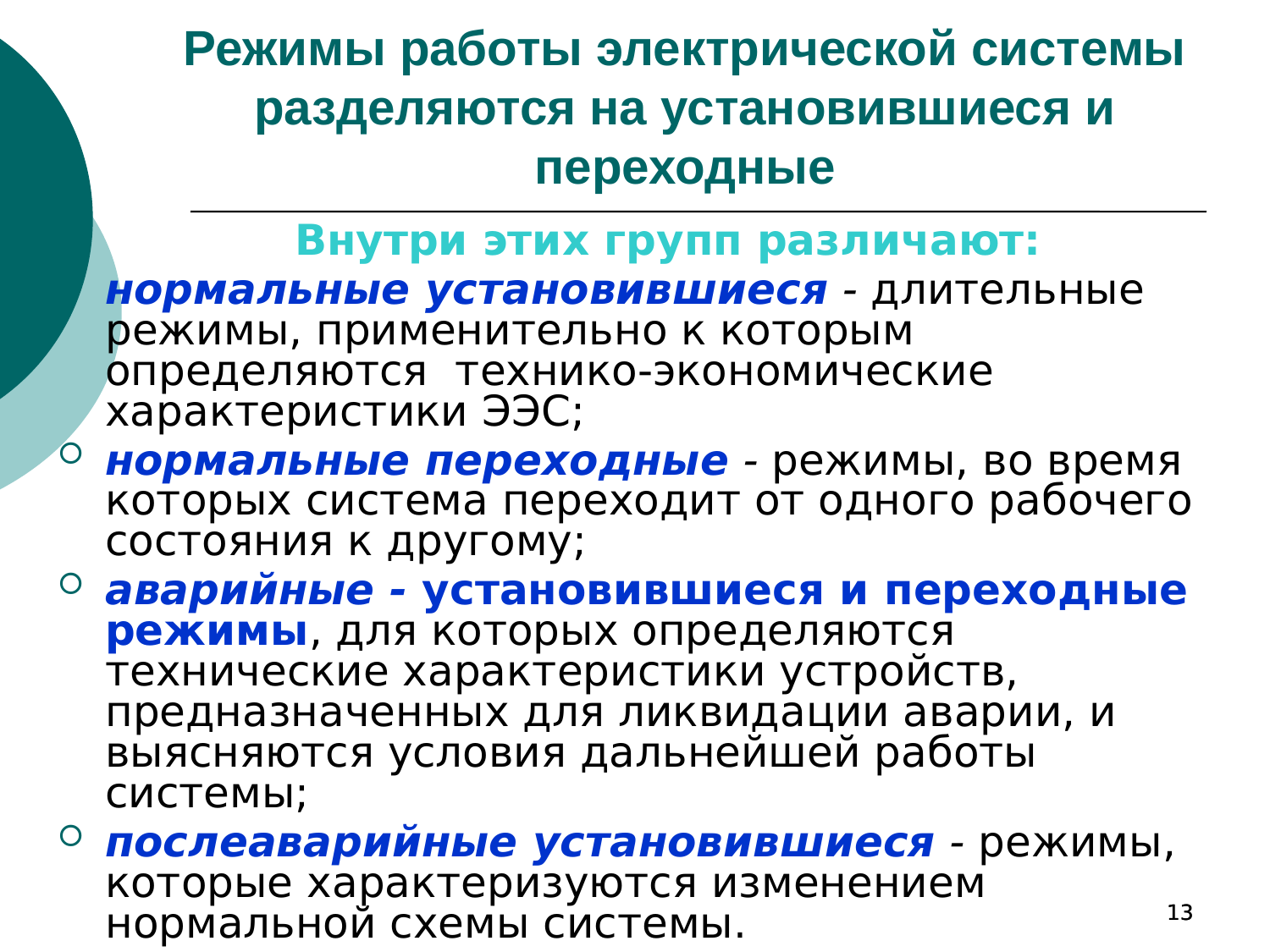

# Режимы работы электрической системы разделяются на установившиеся и переходные
                Внутри этих групп различают:
нормальные установившиеся - длительные режимы, применительно к которым определяются  технико-экономические характеристики ЭЭС;
нормальные переходные - режимы, во время которых система переходит от одного рабочего состояния к другому;
аварийные - установившиеся и переходные режимы, для которых определяются технические характеристики устройств, предназначенных для ликвидации аварии, и выясняются условия дальнейшей работы системы;
послеаварийные установившиеся - режимы, которые характеризуются изменением нормальной схемы системы.
13
13